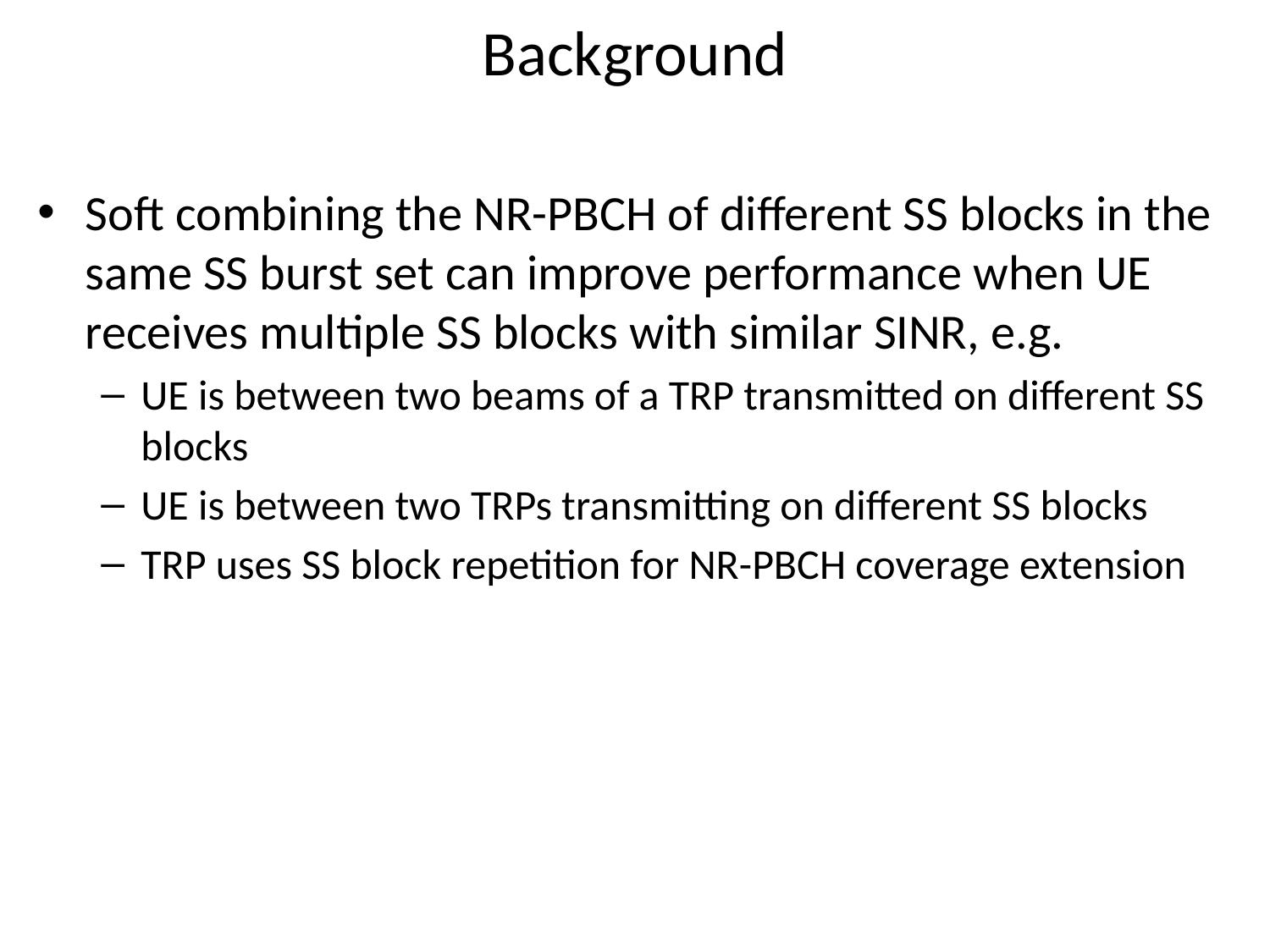

# Background

Soft combining the NR-PBCH of different SS blocks in the same SS burst set can improve performance when UE receives multiple SS blocks with similar SINR, e.g.
UE is between two beams of a TRP transmitted on different SS blocks
UE is between two TRPs transmitting on different SS blocks
TRP uses SS block repetition for NR-PBCH coverage extension